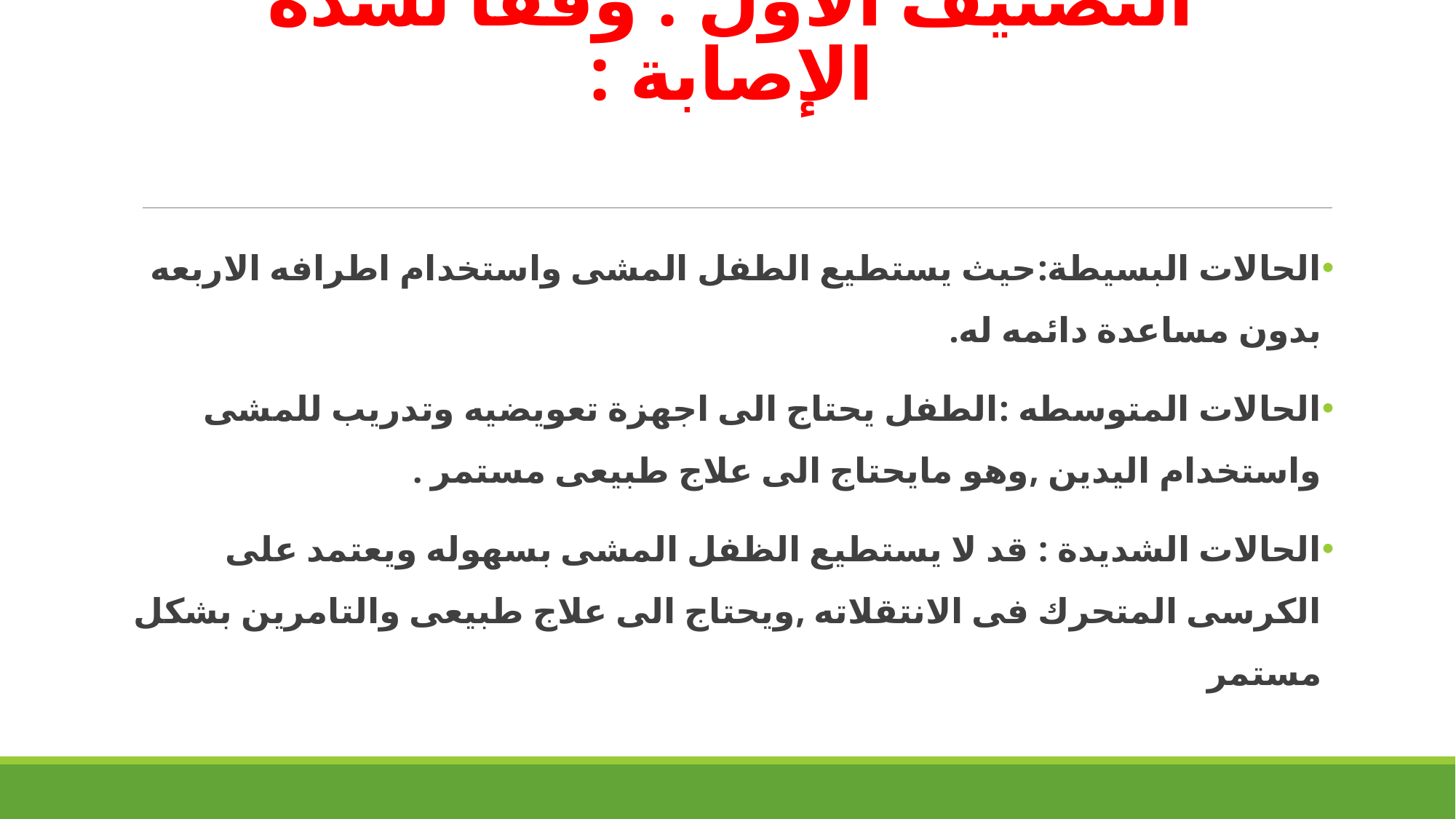

# التصنيف الأول : وفقا لشدة الإصابة :
الحالات البسيطة:حيث يستطيع الطفل المشى واستخدام اطرافه الاربعه بدون مساعدة دائمه له.
الحالات المتوسطه :الطفل يحتاج الى اجهزة تعويضيه وتدريب للمشى واستخدام اليدين ,وهو مايحتاج الى علاج طبيعى مستمر .
الحالات الشديدة : قد لا يستطيع الظفل المشى بسهوله ويعتمد على الكرسى المتحرك فى الانتقلاته ,ويحتاج الى علاج طبيعى والتامرين بشكل مستمر